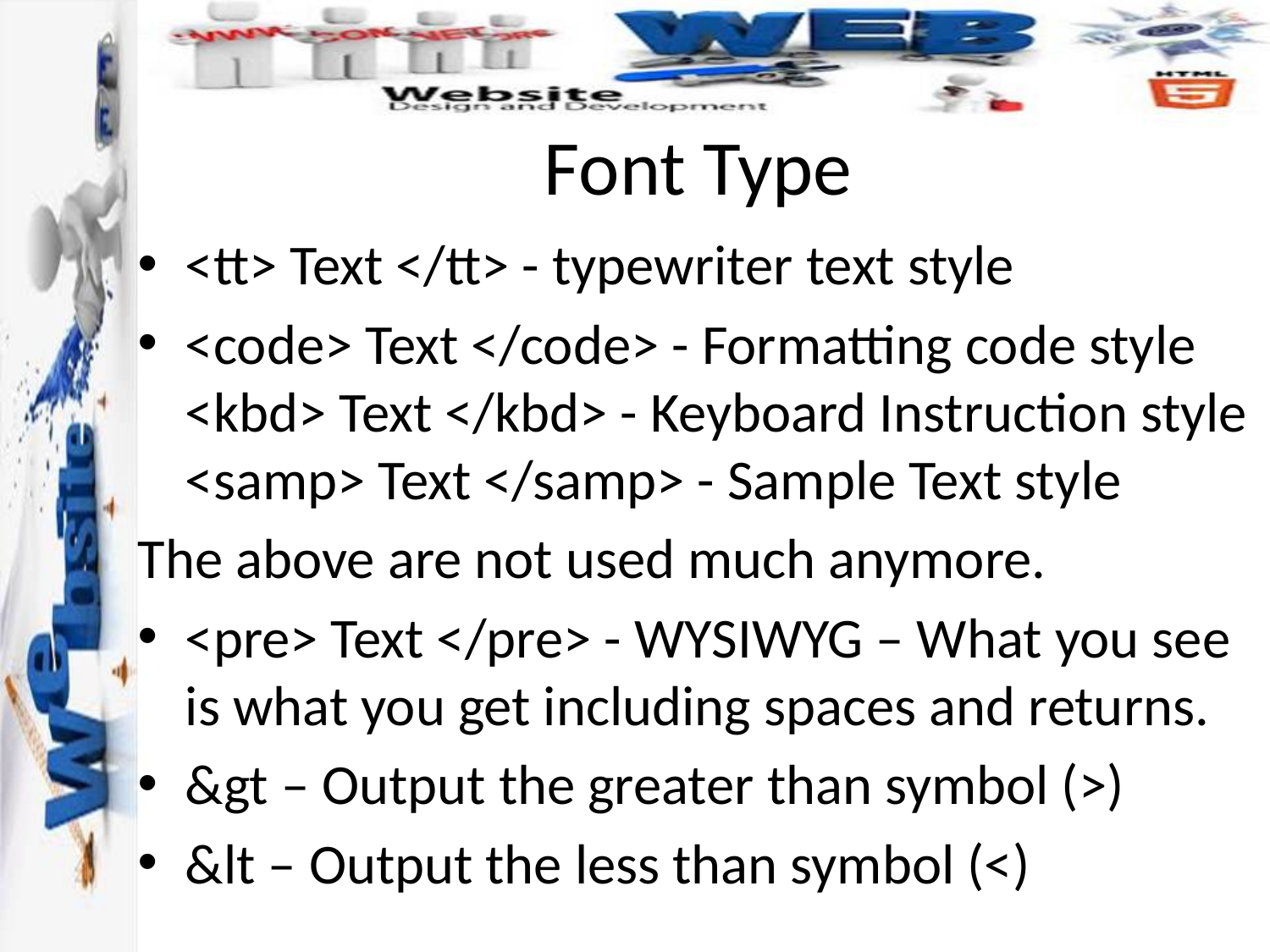

# Font Type
<tt> Text </tt> - typewriter text style
<code> Text </code> - Formatting code style
<kbd> Text </kbd> - Keyboard Instruction style
<samp> Text </samp> - Sample Text style
The above are not used much anymore.
<pre> Text </pre> - WYSIWYG – What you see is what you get including spaces and returns.
&gt – Output the greater than symbol (>)
&lt – Output the less than symbol (<)